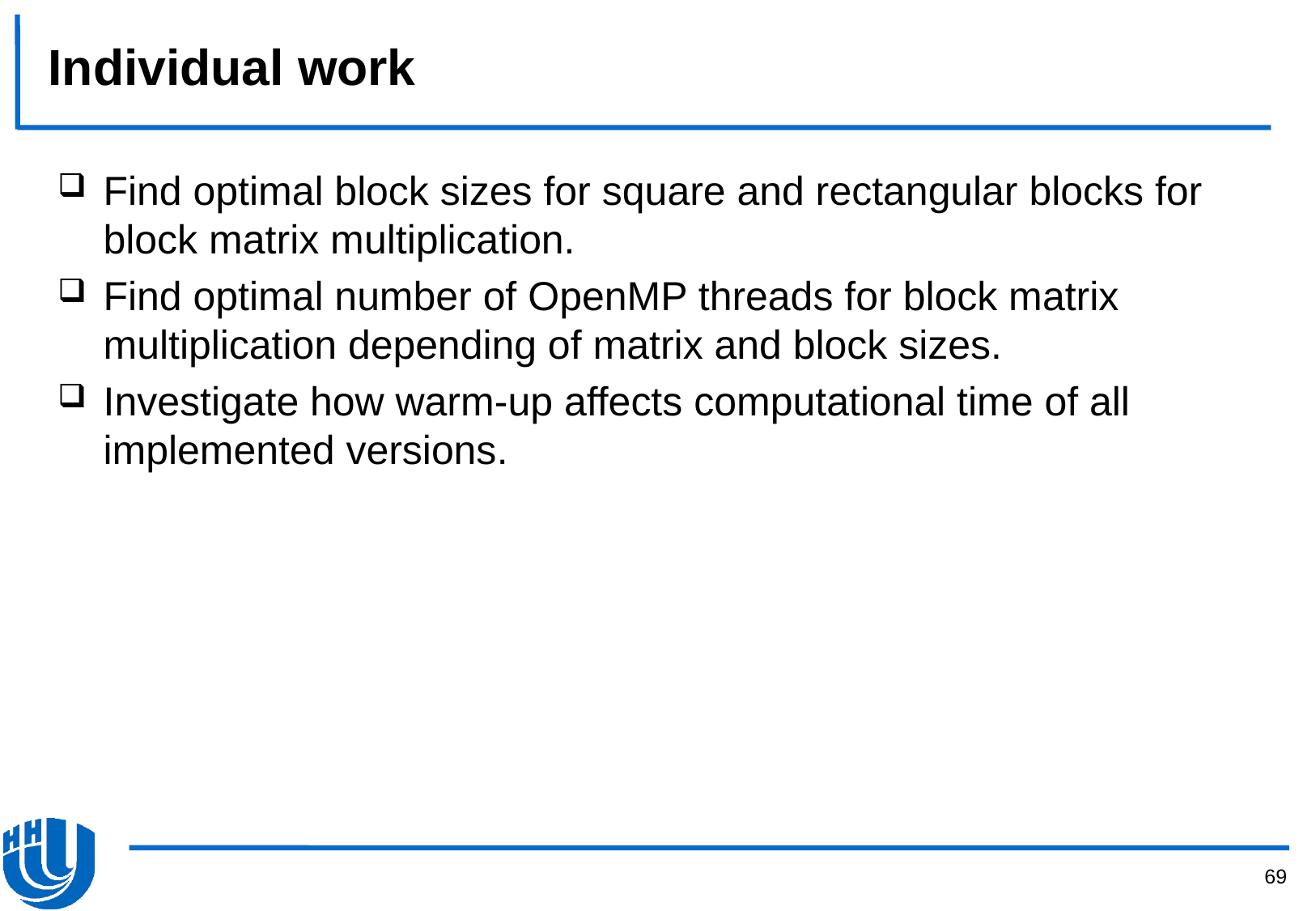

# Individual work
Find optimal block sizes for square and rectangular blocks for block matrix multiplication.
Find optimal number of OpenMP threads for block matrix multiplication depending of matrix and block sizes.
Investigate how warm-up affects computational time of all implemented versions.